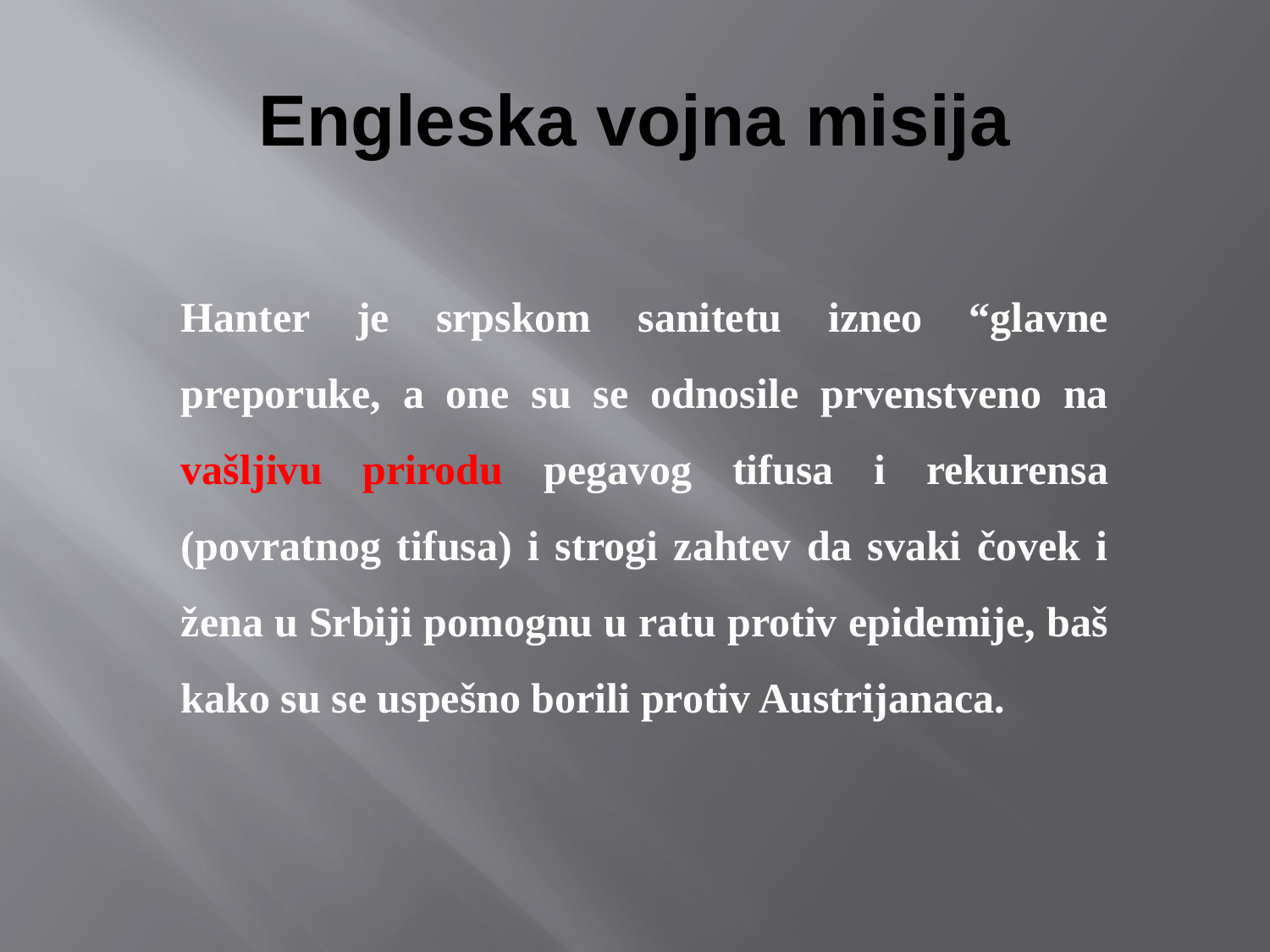

# Engleska vojna misija
Hanter je srpskom sanitetu izneo “glavne preporuke, a one su se odnosile prvenstveno na vašljivu prirodu pegavog tifusa i rekurensa (povratnog tifusa) i strogi zahtev da svaki čovek i žena u Srbiji pomognu u ratu protiv epidemije, baš kako su se uspešno borili protiv Austrijanaca.